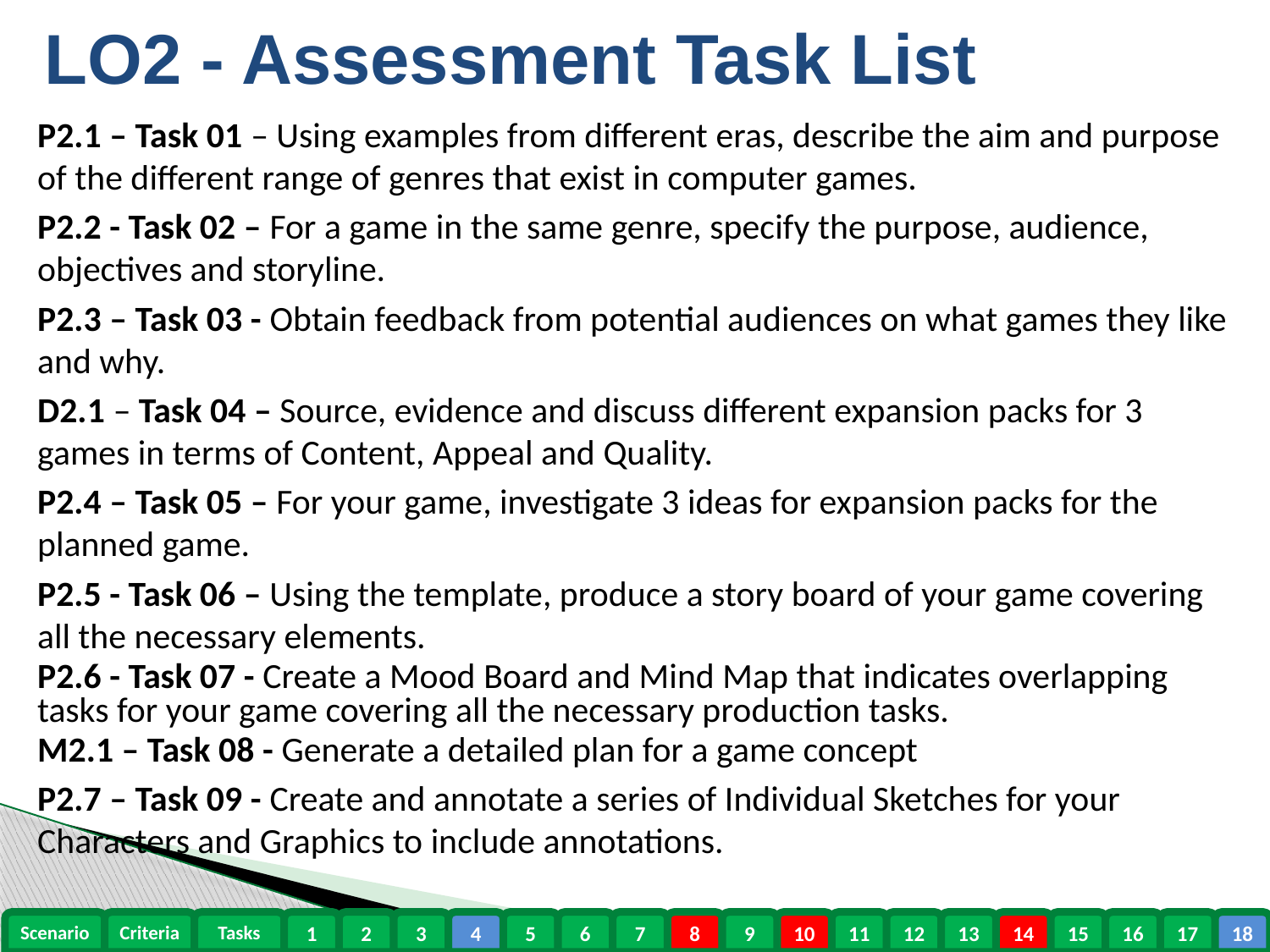

# LO2 - Assessment Task List
P2.1 – Task 01 – Using examples from different eras, describe the aim and purpose of the different range of genres that exist in computer games.
P2.2 - Task 02 – For a game in the same genre, specify the purpose, audience, objectives and storyline.
P2.3 – Task 03 - Obtain feedback from potential audiences on what games they like and why.
D2.1 – Task 04 – Source, evidence and discuss different expansion packs for 3 games in terms of Content, Appeal and Quality.
P2.4 – Task 05 – For your game, investigate 3 ideas for expansion packs for the planned game.
P2.5 - Task 06 – Using the template, produce a story board of your game covering all the necessary elements.
P2.6 - Task 07 - Create a Mood Board and Mind Map that indicates overlapping tasks for your game covering all the necessary production tasks.
M2.1 – Task 08 - Generate a detailed plan for a game concept
P2.7 – Task 09 - Create and annotate a series of Individual Sketches for your Characters and Graphics to include annotations.